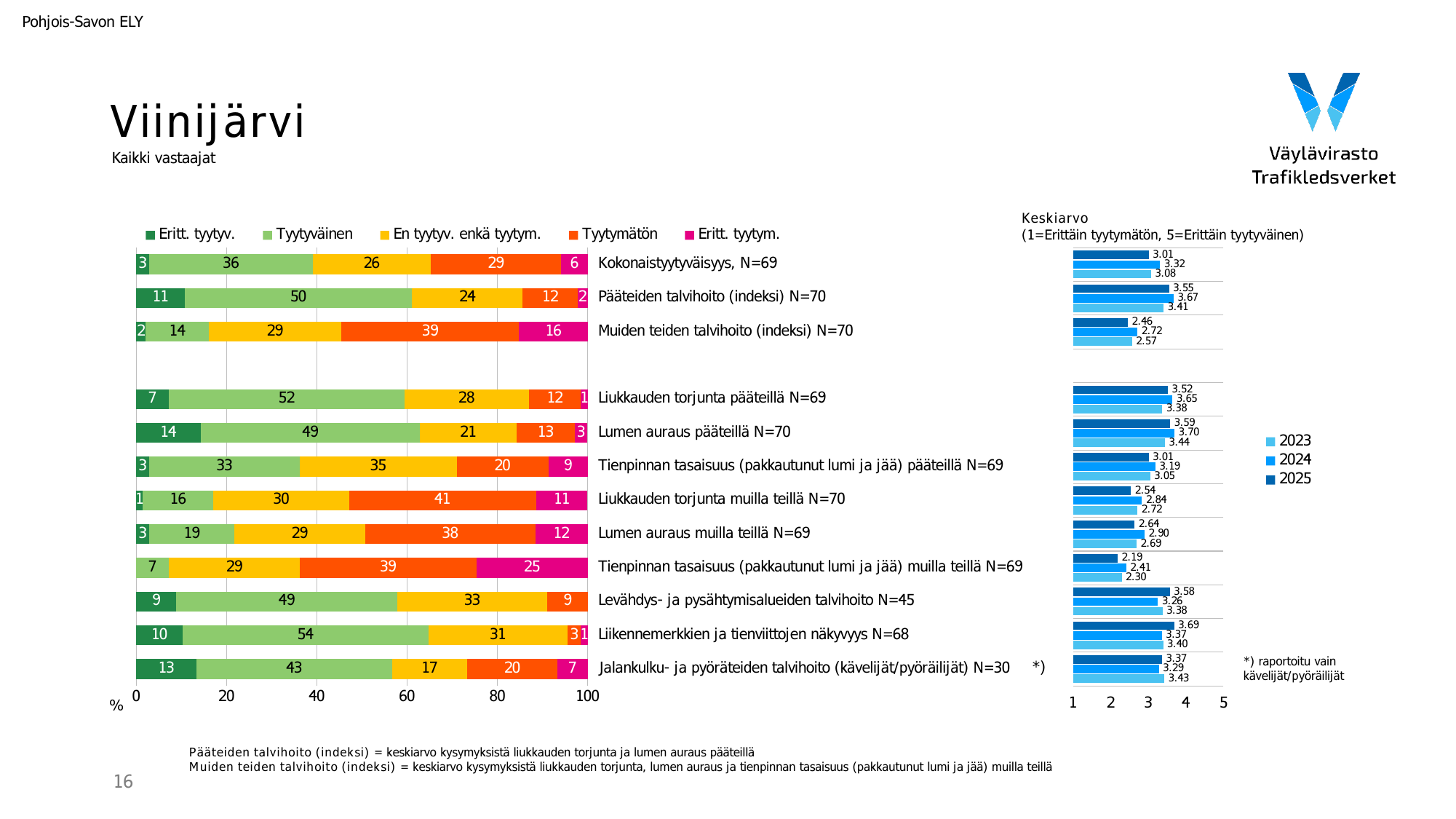

Pohjois-Savon ELY
# Viinijärvi
Kaikki vastaajat
Keskiarvo
(1=Erittäin tyytymätön, 5=Erittäin tyytyväinen)

### Chart

| Category | Eritt. tyytyv. | Tyytyväinen | En tyytyv. enkä tyytym. | Tyytymätön | Eritt. tyytym. |
|---|---|---|---|---|---|
| Kokonaistyytyväisyys, N=69 | 2.898551 | 36.231884 | 26.086957 | 28.985507 | 5.797101 |
| Pääteiden talvihoito (indeksi) N=70 | 10.7660455 | 50.372671 | 24.4824015 | 12.225673 | 2.1532090000000004 |
| Muiden teiden talvihoito (indeksi) N=70 | 2.163561 | 13.933747666666667 | 29.323671333333333 | 39.41338833333333 | 15.886818333333332 |
|  | None | None | None | None | None |
| Liukkauden torjunta pääteillä N=69 | 7.246377 | 52.173913 | 27.536232 | 11.594203 | 1.449275 |
| Lumen auraus pääteillä N=70 | 14.285714 | 48.571429 | 21.428571 | 12.857143 | 2.857143 |
| Tienpinnan tasaisuus (pakkautunut lumi ja jää) pääteillä N=69 | 2.898551 | 33.333333 | 34.782609 | 20.289855 | 8.695652 |
| Liukkauden torjunta muilla teillä N=70 | 1.428571 | 15.714286 | 30.0 | 41.428571 | 11.428571 |
| Lumen auraus muilla teillä N=69 | 2.898551 | 18.84058 | 28.985507 | 37.681159 | 11.594203 |
| Tienpinnan tasaisuus (pakkautunut lumi ja jää) muilla teillä N=69 | None | 7.246377 | 28.985507 | 39.130435 | 24.637681 |
| Levähdys- ja pysähtymisalueiden talvihoito N=45 | 8.888889 | 48.888889 | 33.333333 | 8.888889 | None |
| Liikennemerkkien ja tienviittojen näkyvyys N=68 | 10.294118 | 54.411765 | 30.882353 | 2.941176 | 1.470588 |
| Jalankulku- ja pyöräteiden talvihoito (kävelijät/pyöräilijät) N=30 | 13.333333 | 43.333333 | 16.666667 | 20.0 | 6.666667 |

### Chart

| Category | 2025 | 2024 | 2023 |
|---|---|---|---|
*) raportoitu vain
kävelijät/pyöräilijät
*)
%
Pääteiden talvihoito (indeksi) = keskiarvo kysymyksistä liukkauden torjunta ja lumen auraus pääteillä
Muiden teiden talvihoito (indeksi) = keskiarvo kysymyksistä liukkauden torjunta, lumen auraus ja tienpinnan tasaisuus (pakkautunut lumi ja jää) muilla teillä

16